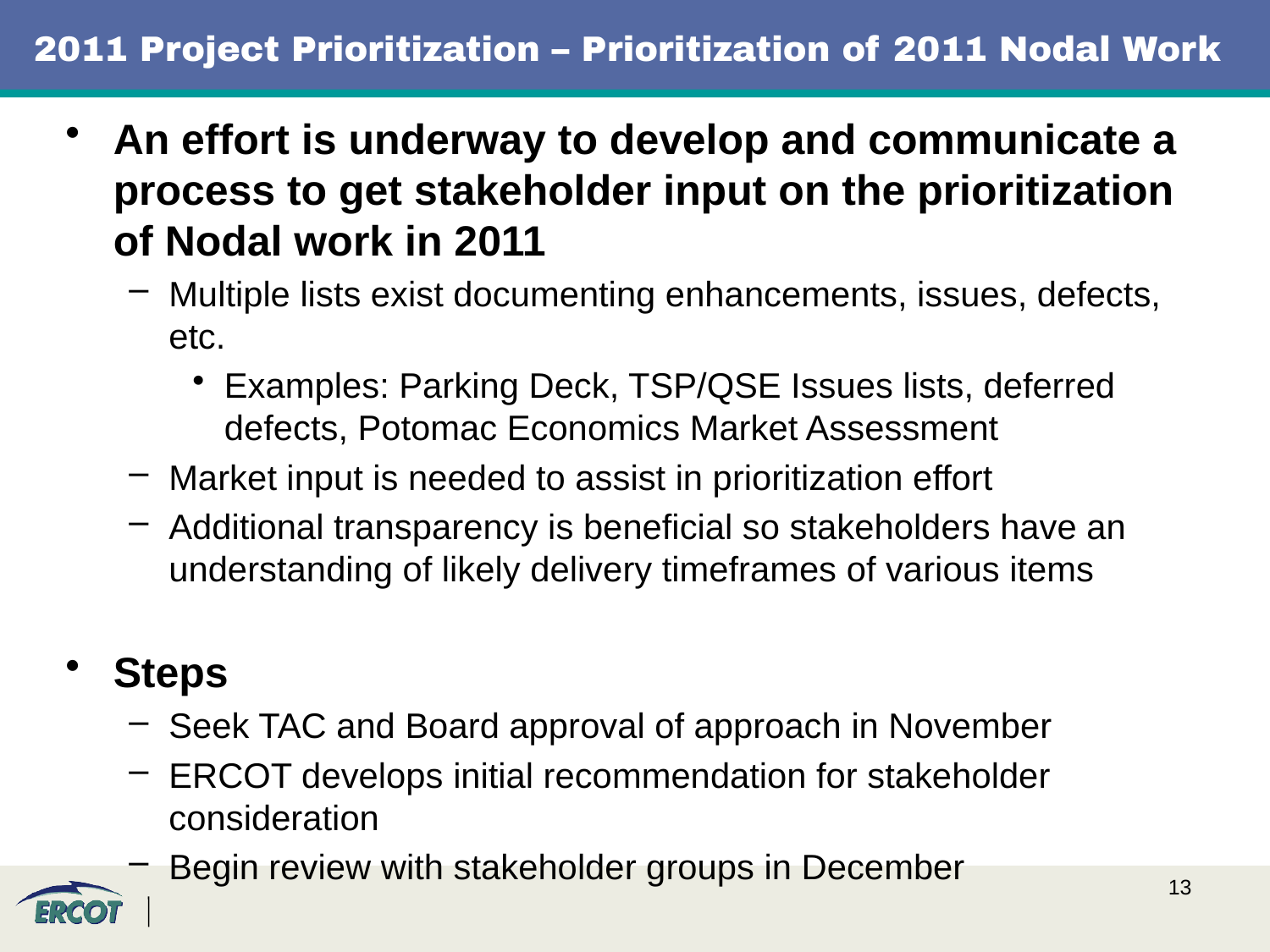

# 2011 Project Prioritization – Prioritization of 2011 Nodal Work
An effort is underway to develop and communicate a process to get stakeholder input on the prioritization of Nodal work in 2011
Multiple lists exist documenting enhancements, issues, defects, etc.
Examples: Parking Deck, TSP/QSE Issues lists, deferred defects, Potomac Economics Market Assessment
Market input is needed to assist in prioritization effort
Additional transparency is beneficial so stakeholders have an understanding of likely delivery timeframes of various items

Steps
Seek TAC and Board approval of approach in November
ERCOT develops initial recommendation for stakeholder consideration
Begin review with stakeholder groups in December